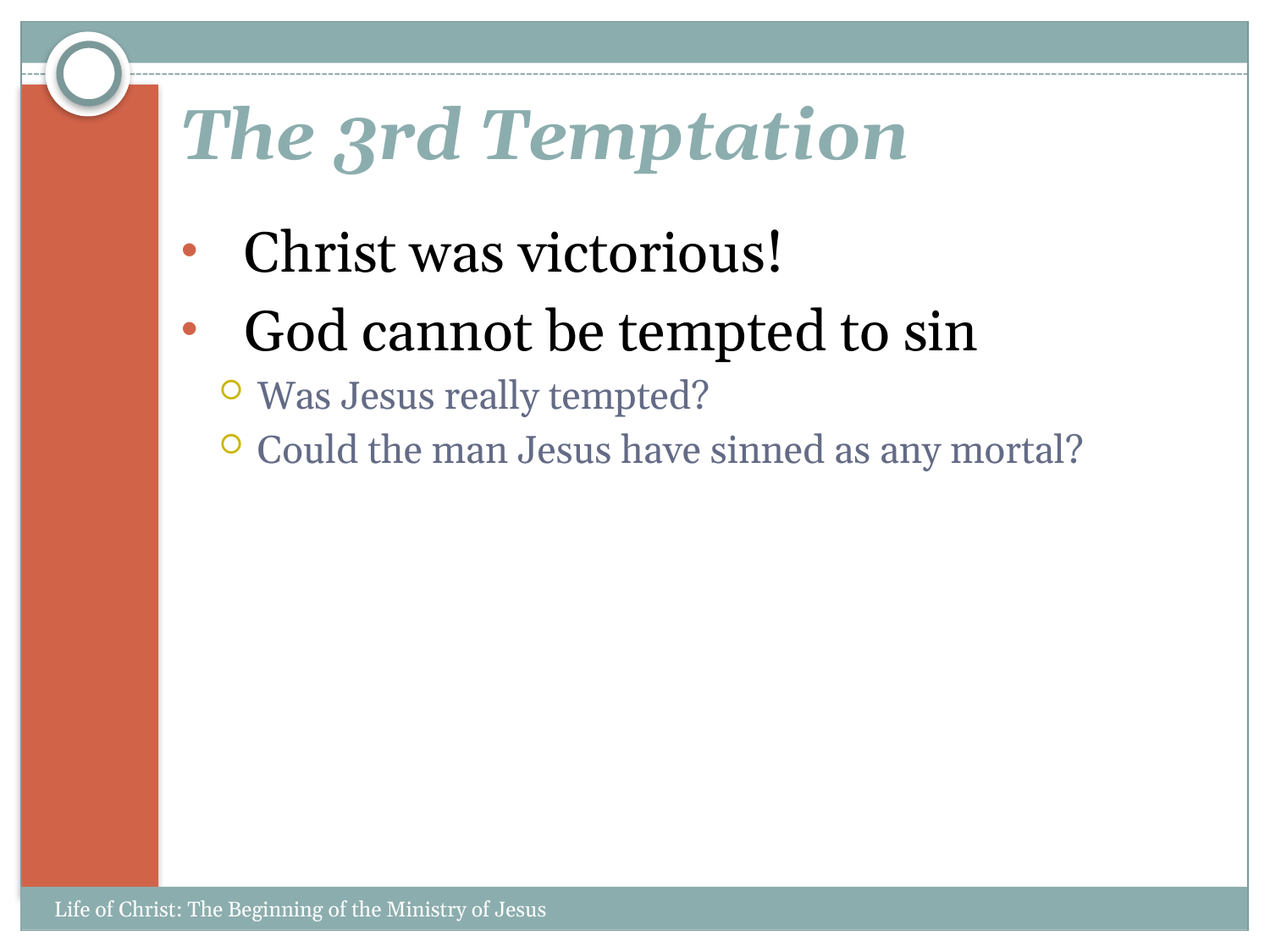

# The 3rd Temptation
Christ was victorious!
God cannot be tempted to sin
Was Jesus really tempted?
Could the man Jesus have sinned as any mortal?
Life of Christ: The Beginning of the Ministry of Jesus